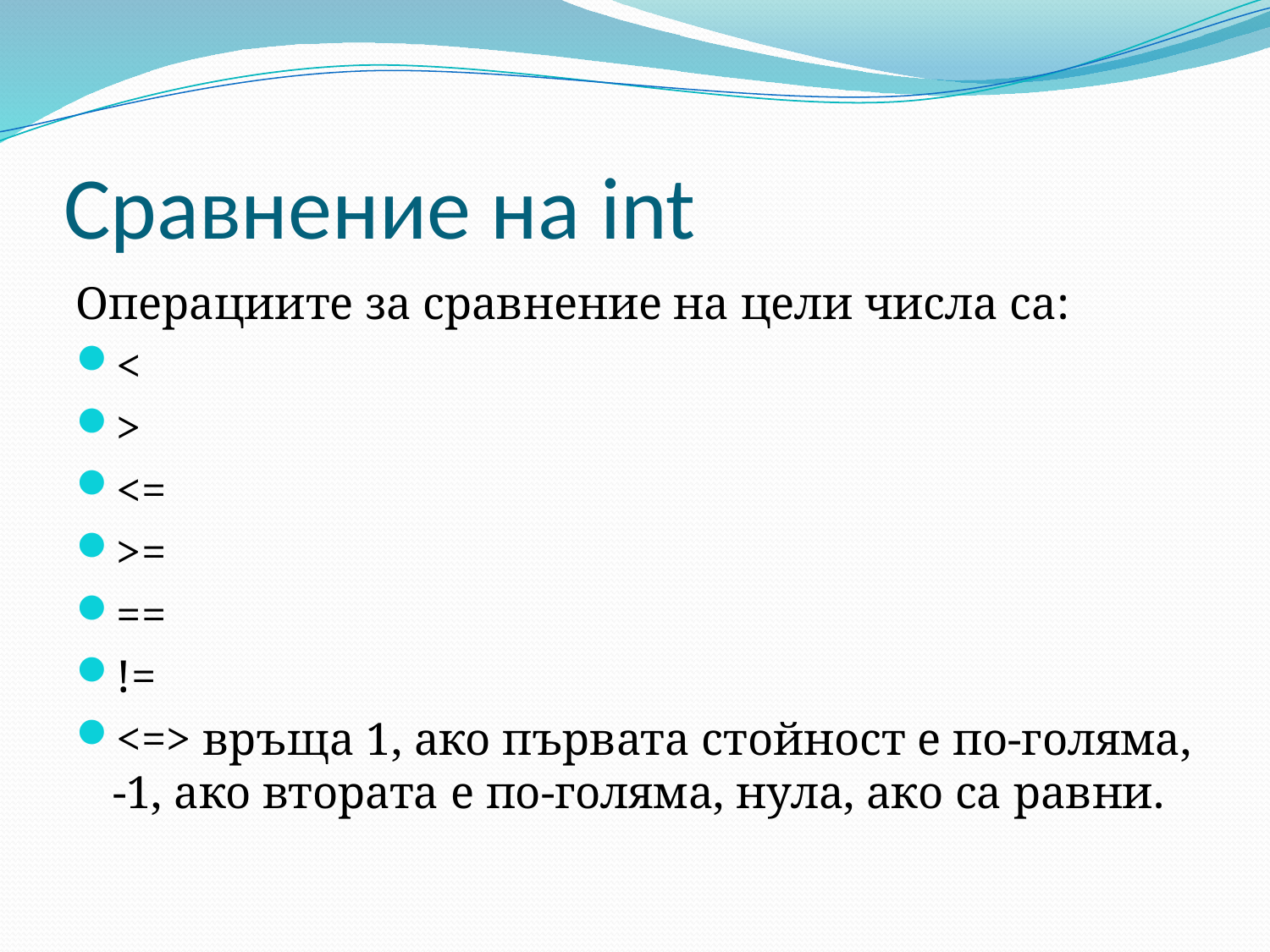

# Сравнение на int
Операциите за сравнение на цели числа са:
<
>
<=
>=
==
!=
<=> връща 1, ако първата стойност е по-голяма, -1, ако втората е по-голяма, нула, ако са равни.